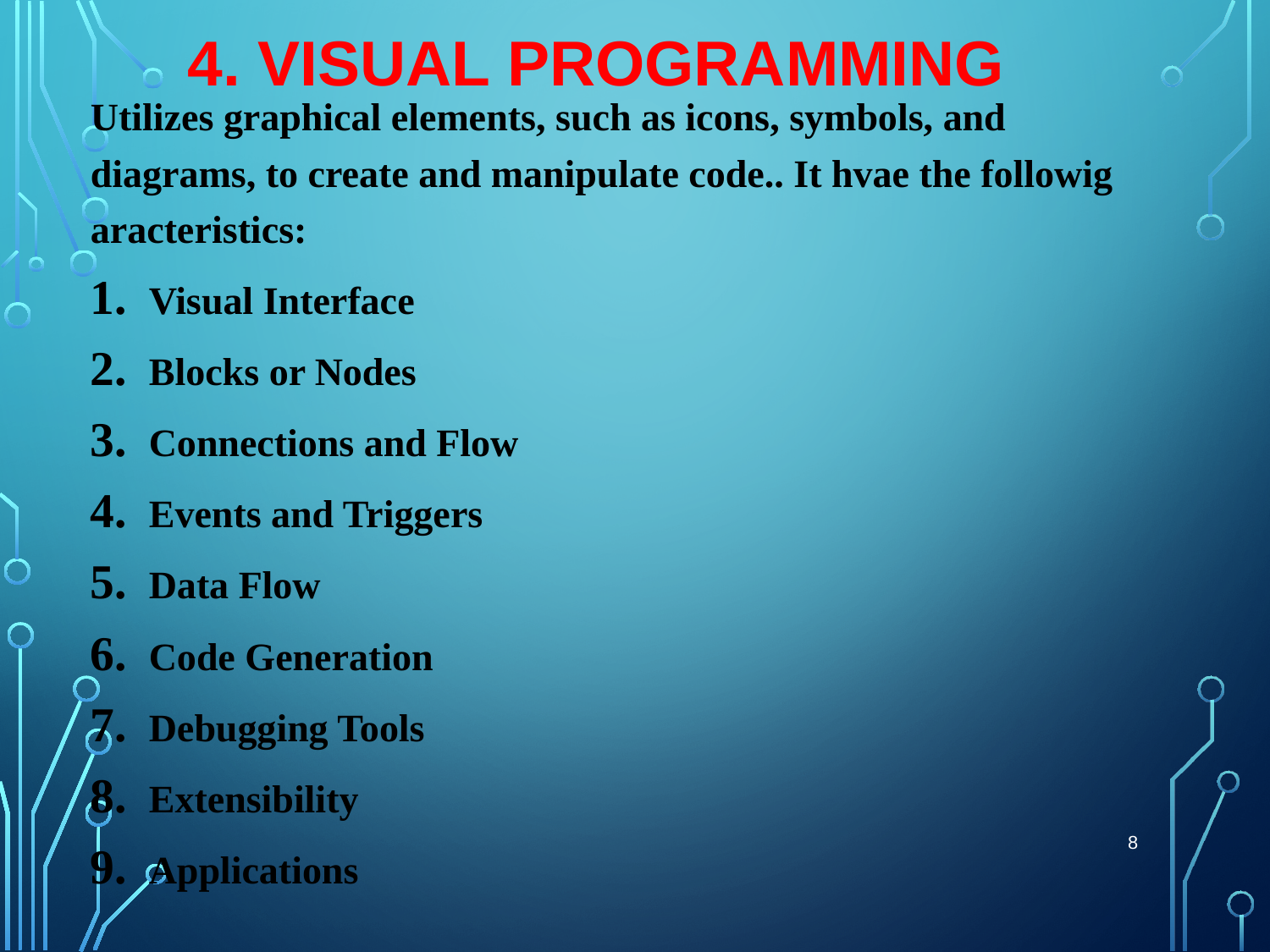

# 4. Visual Programming
Utilizes graphical elements, such as icons, symbols, and diagrams, to create and manipulate code.. It hvae the followig aracteristics:
Visual Interface
Blocks or Nodes
Connections and Flow
Events and Triggers
Data Flow
Code Generation
Debugging Tools
Extensibility
Applications

8